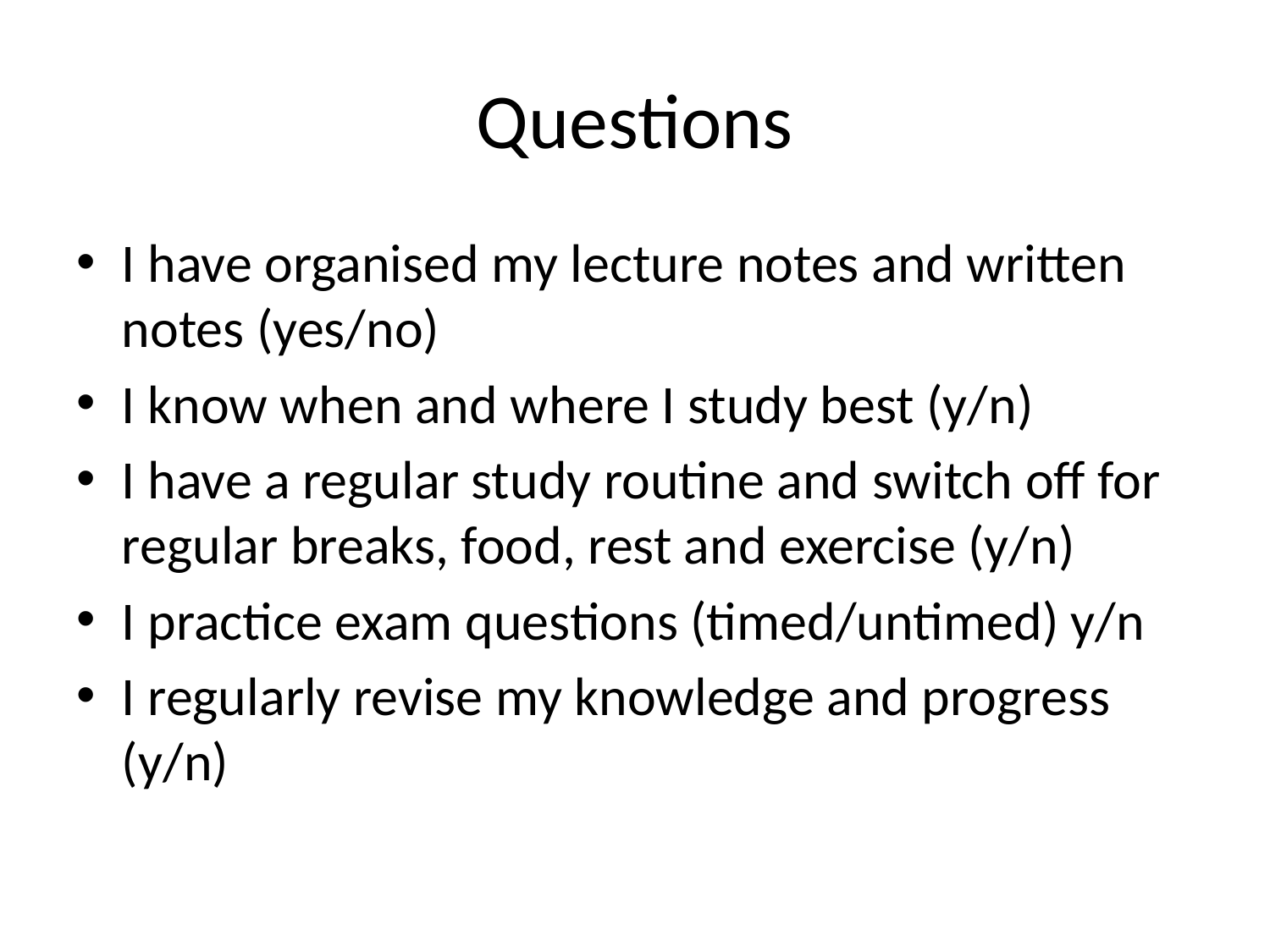

# Questions
I have organised my lecture notes and written notes (yes/no)
I know when and where I study best (y/n)
I have a regular study routine and switch off for regular breaks, food, rest and exercise (y/n)
I practice exam questions (timed/untimed) y/n
I regularly revise my knowledge and progress (y/n)